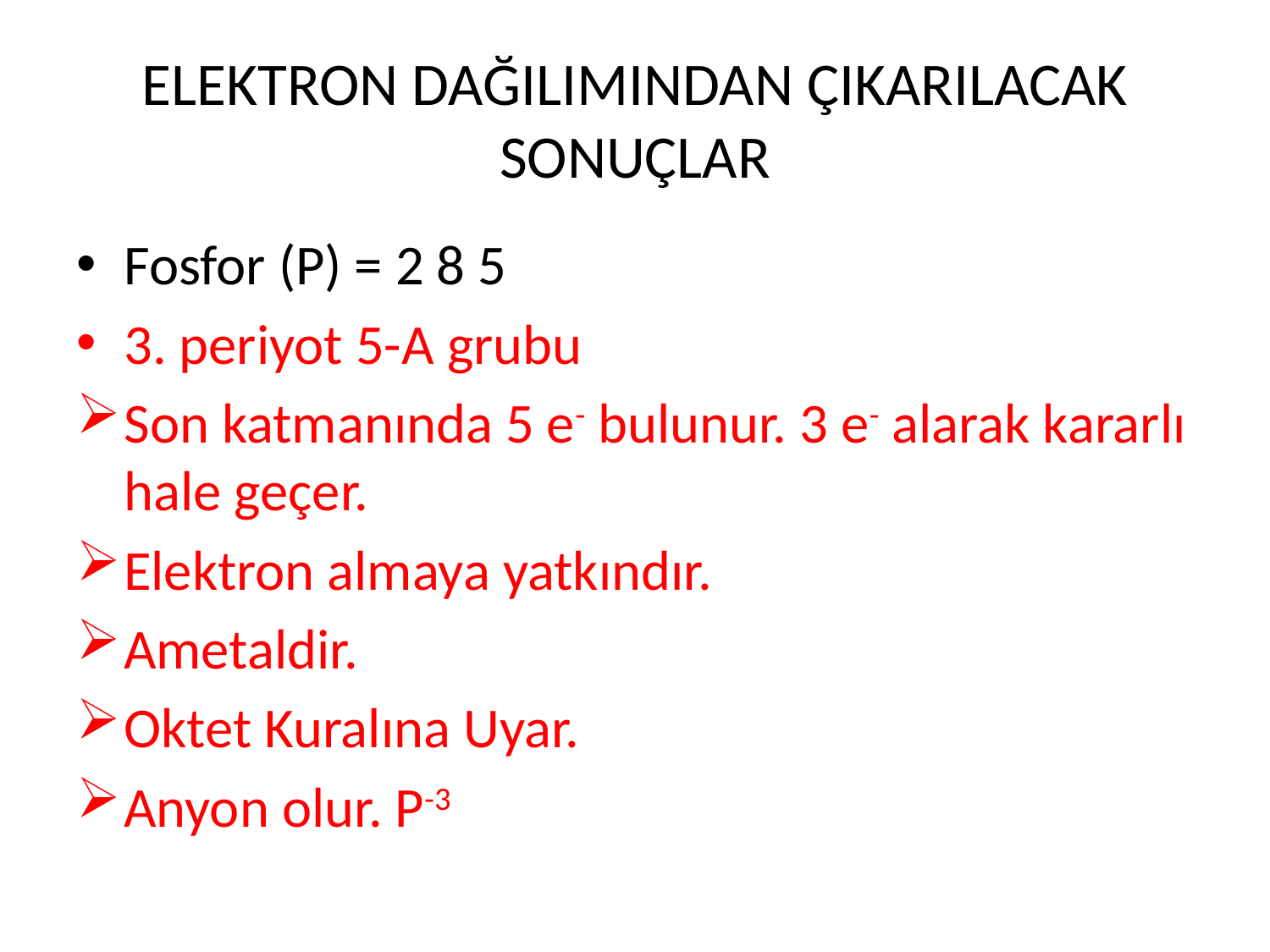

# ELEKTRON DAĞILIMINDAN ÇIKARILACAK SONUÇLAR
Fosfor (P) = 2 8 5
3. periyot 5-A grubu
Son katmanında 5 e- bulunur. 3 e- alarak kararlı hale geçer.
Elektron almaya yatkındır.
Ametaldir.
Oktet Kuralına Uyar.
Anyon olur. P-3